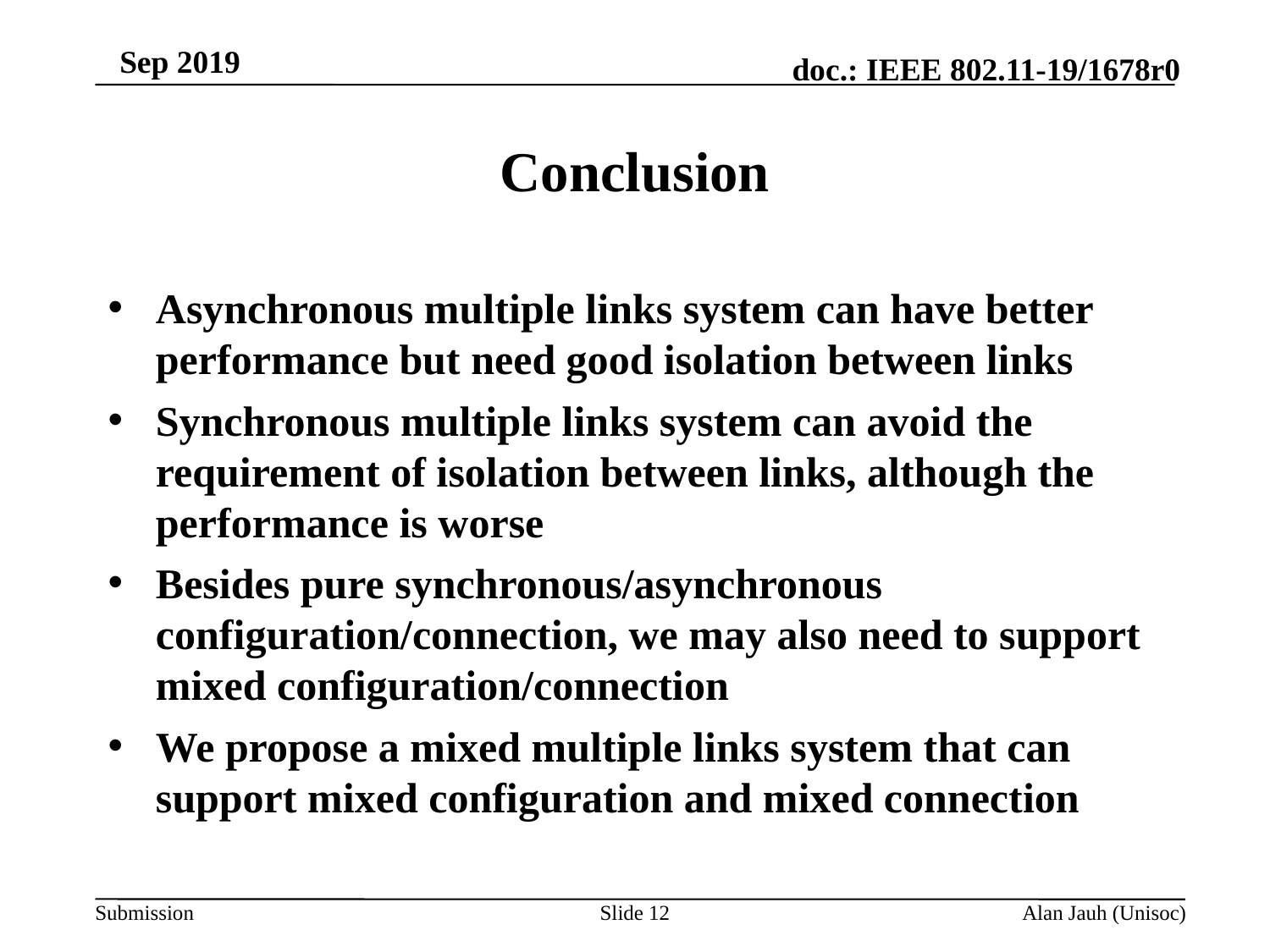

# Conclusion
Asynchronous multiple links system can have better performance but need good isolation between links
Synchronous multiple links system can avoid the requirement of isolation between links, although the performance is worse
Besides pure synchronous/asynchronous configuration/connection, we may also need to support mixed configuration/connection
We propose a mixed multiple links system that can support mixed configuration and mixed connection

Slide 12
Alan Jauh (Unisoc)